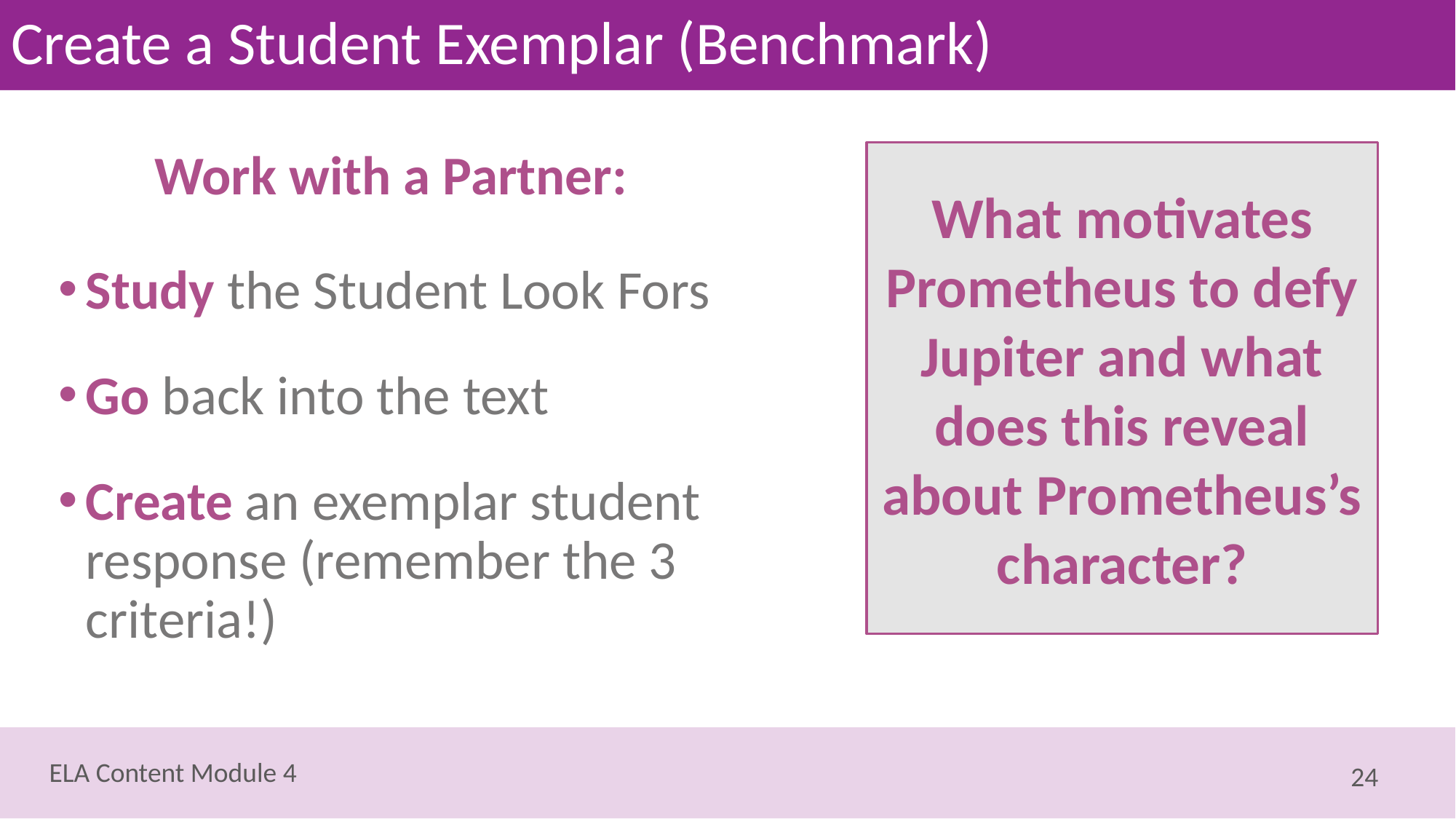

# Create a Student Exemplar (Benchmark)
Work with a Partner:

Study the Student Look Fors

Go back into the text

Create an exemplar student response (remember the 3 criteria!)

What motivates Prometheus to defy Jupiter and what does this reveal about Prometheus’s character?

24